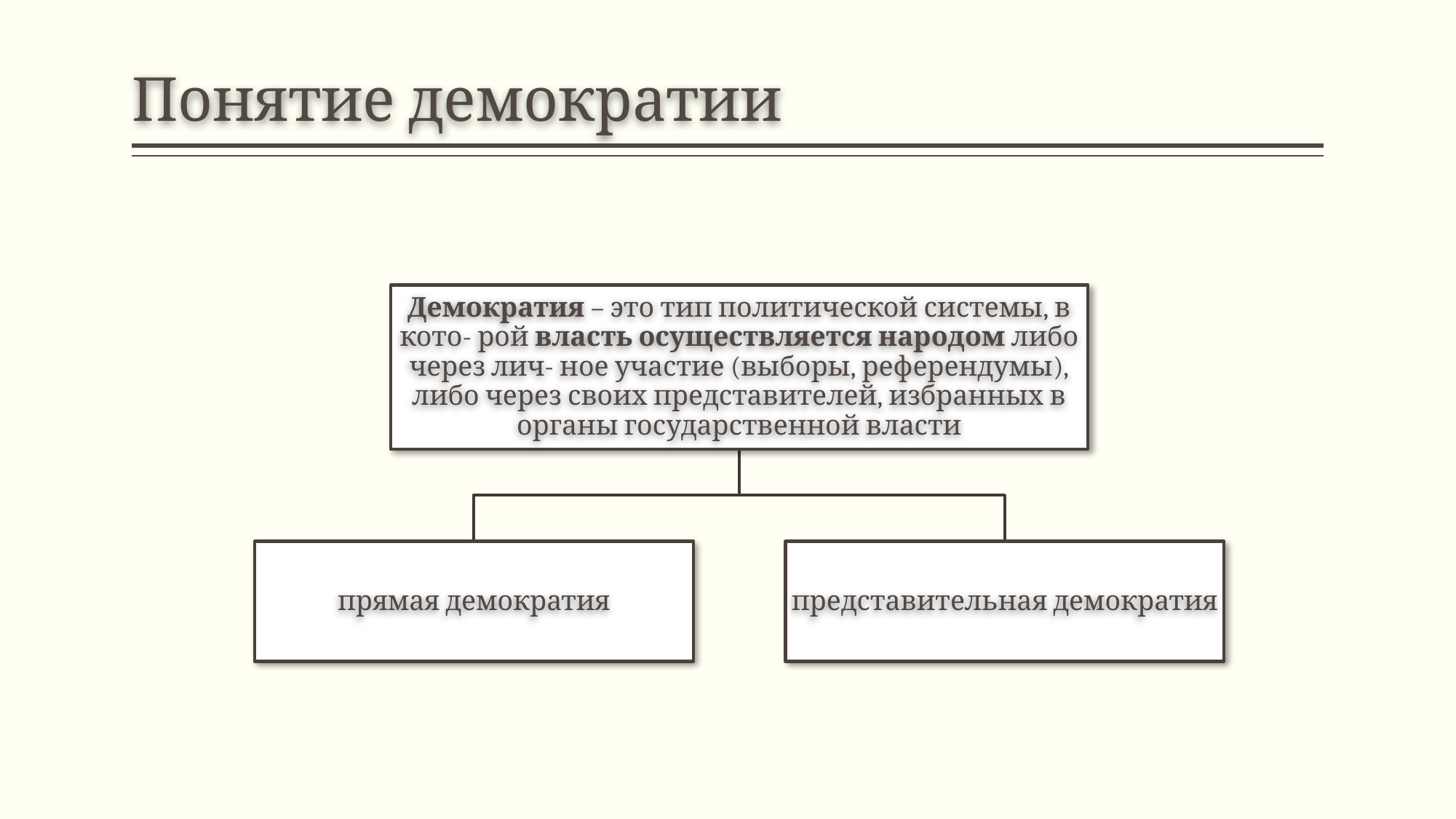

# Понятие демократии

Демократия – это тип политической системы, в кото- рой власть осуществляется народом либо через лич- ное участие (выборы, референдумы), либо через своих представителей, избранных в органы государственной власти

прямая демократия

представительная демократия